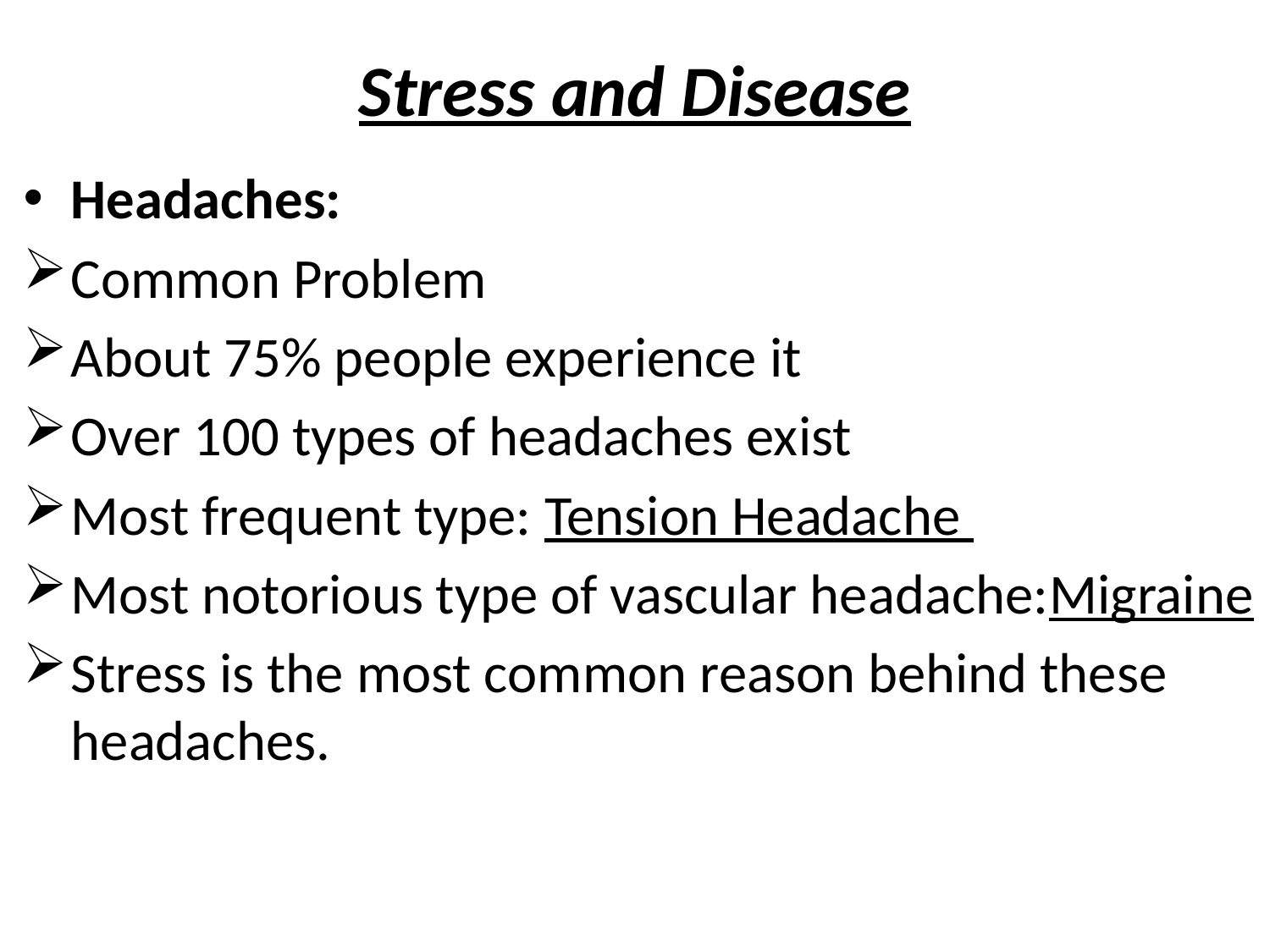

# Stress and Disease
Headaches:
Common Problem
About 75% people experience it
Over 100 types of headaches exist
Most frequent type: Tension Headache
Most notorious type of vascular headache:Migraine
Stress is the most common reason behind these headaches.